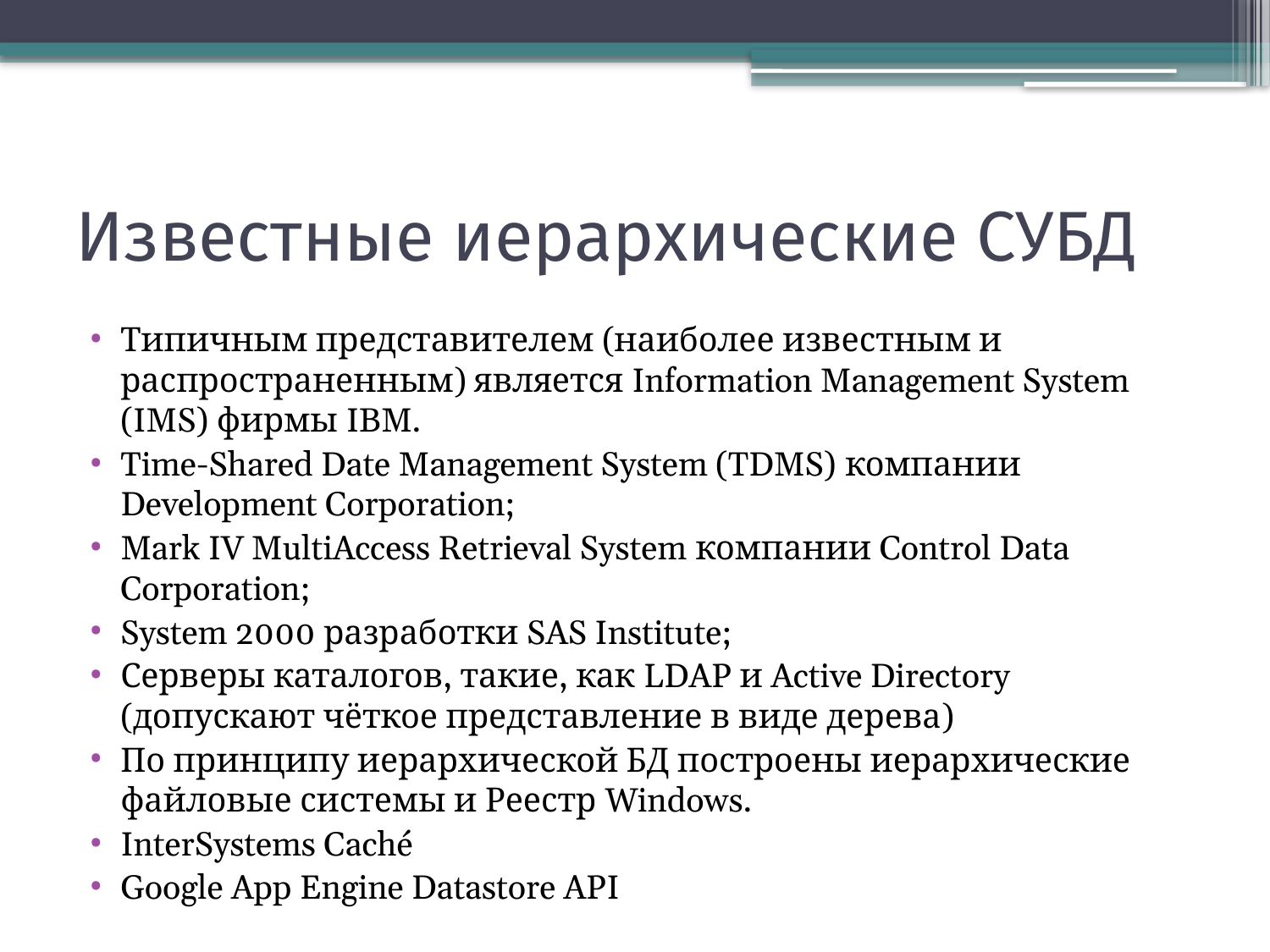

# Известные иерархические СУБД
Типичным представителем (наиболее известным и распространенным) является Information Management System (IMS) фирмы IBM.
Time-Shared Date Management System (TDMS) компании Development Corporation;
Mark IV MultiAccess Retrieval System компании Control Data Corporation;
System 2000 разработки SAS Institute;
Серверы каталогов, такие, как LDAP и Active Directory (допускают чёткое представление в виде дерева)
По принципу иерархической БД построены иерархические файловые системы и Реестр Windows.
InterSystems Caché
Google App Engine Datastore API